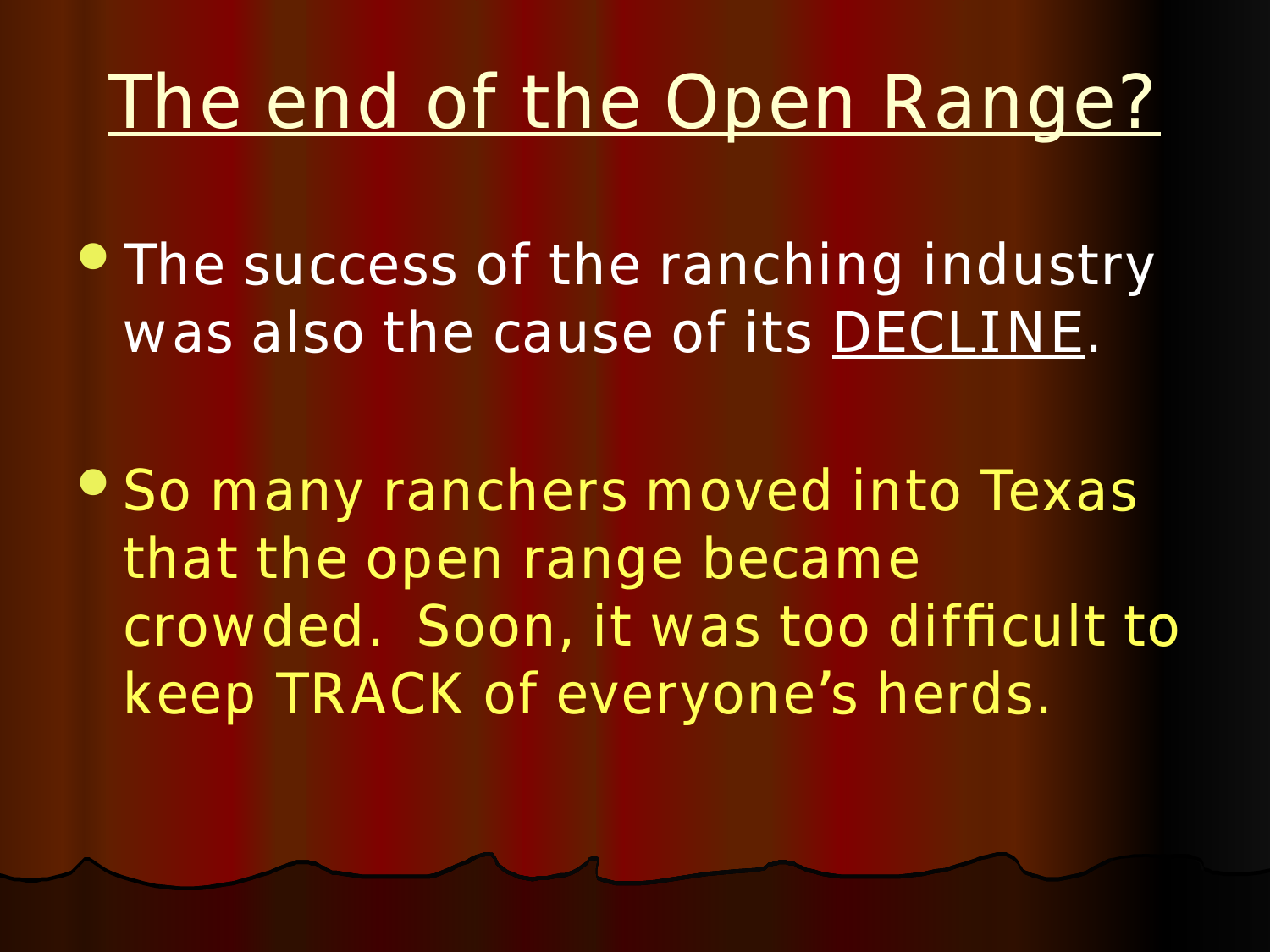

# The end of the Open Range?
The success of the ranching industry was also the cause of its DECLINE.

So many ranchers moved into Texas that the open range became crowded.  Soon, it was too difficult to keep TRACK of everyone’s herds.